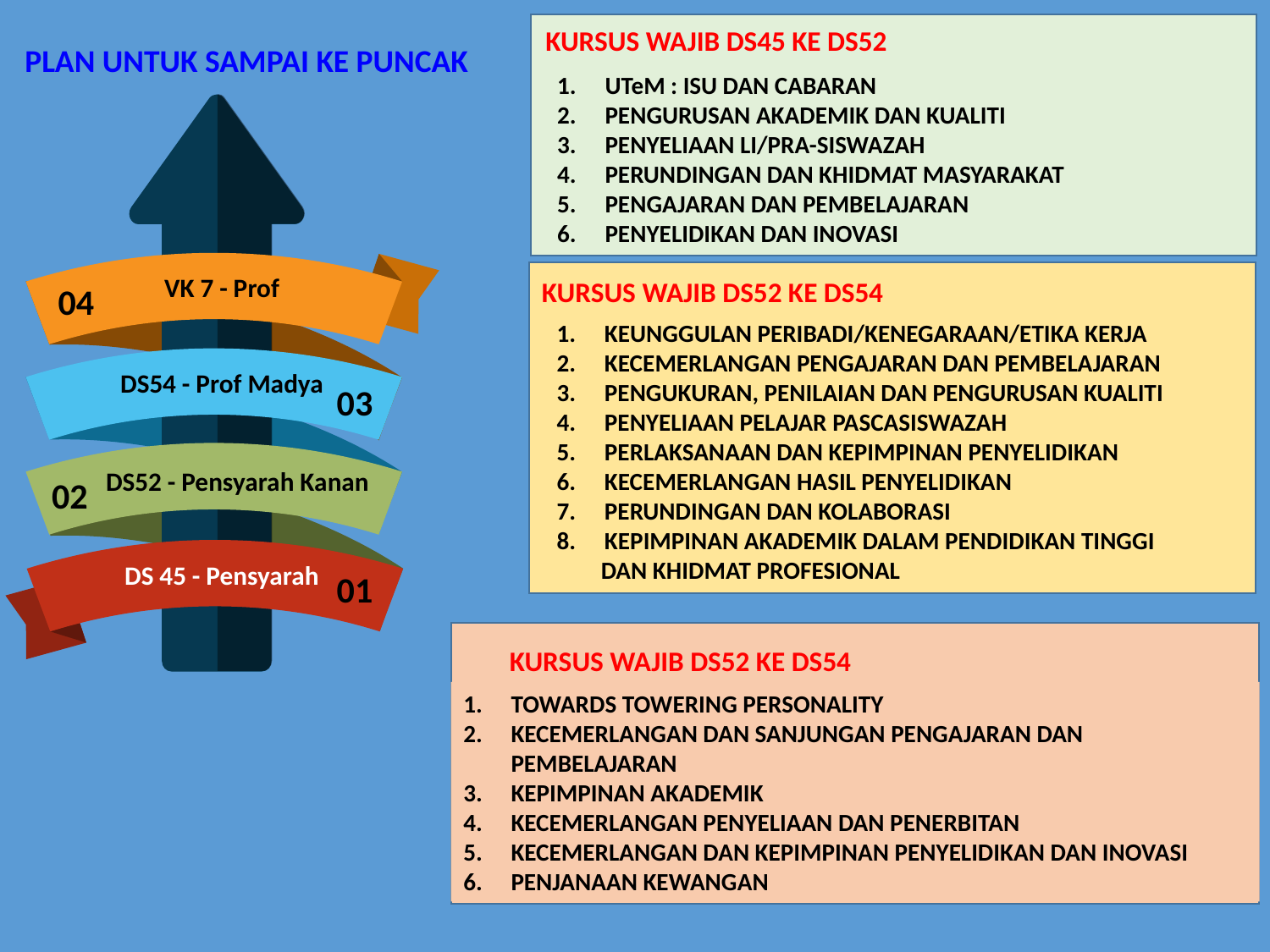

KURSUS WAJIB DS45 KE DS52
PLAN UNTUK SAMPAI KE PUNCAK
UTeM : ISU DAN CABARAN
PENGURUSAN AKADEMIK DAN KUALITI
PENYELIAAN LI/PRA-SISWAZAH
PERUNDINGAN DAN KHIDMAT MASYARAKAT
PENGAJARAN DAN PEMBELAJARAN
PENYELIDIKAN DAN INOVASI

VK 7 - Prof
04

DS54 - Prof Madya

03

DS52 - Pensyarah Kanan
02

DS 45 - Pensyarah
01

KURSUS WAJIB DS52 KE DS54
KEUNGGULAN PERIBADI/KENEGARAAN/ETIKA KERJA
KECEMERLANGAN PENGAJARAN DAN PEMBELAJARAN
PENGUKURAN, PENILAIAN DAN PENGURUSAN KUALITI
PENYELIAAN PELAJAR PASCASISWAZAH
PERLAKSANAAN DAN KEPIMPINAN PENYELIDIKAN
KECEMERLANGAN HASIL PENYELIDIKAN
PERUNDINGAN DAN KOLABORASI
KEPIMPINAN AKADEMIK DALAM PENDIDIKAN TINGGI
        DAN KHIDMAT PROFESIONAL

KURSUS WAJIB DS52 KE DS54
TOWARDS TOWERING PERSONALITY
KECEMERLANGAN DAN SANJUNGAN PENGAJARAN DAN PEMBELAJARAN
KEPIMPINAN AKADEMIK
KECEMERLANGAN PENYELIAAN DAN PENERBITAN
KECEMERLANGAN DAN KEPIMPINAN PENYELIDIKAN DAN INOVASI
PENJANAAN KEWANGAN